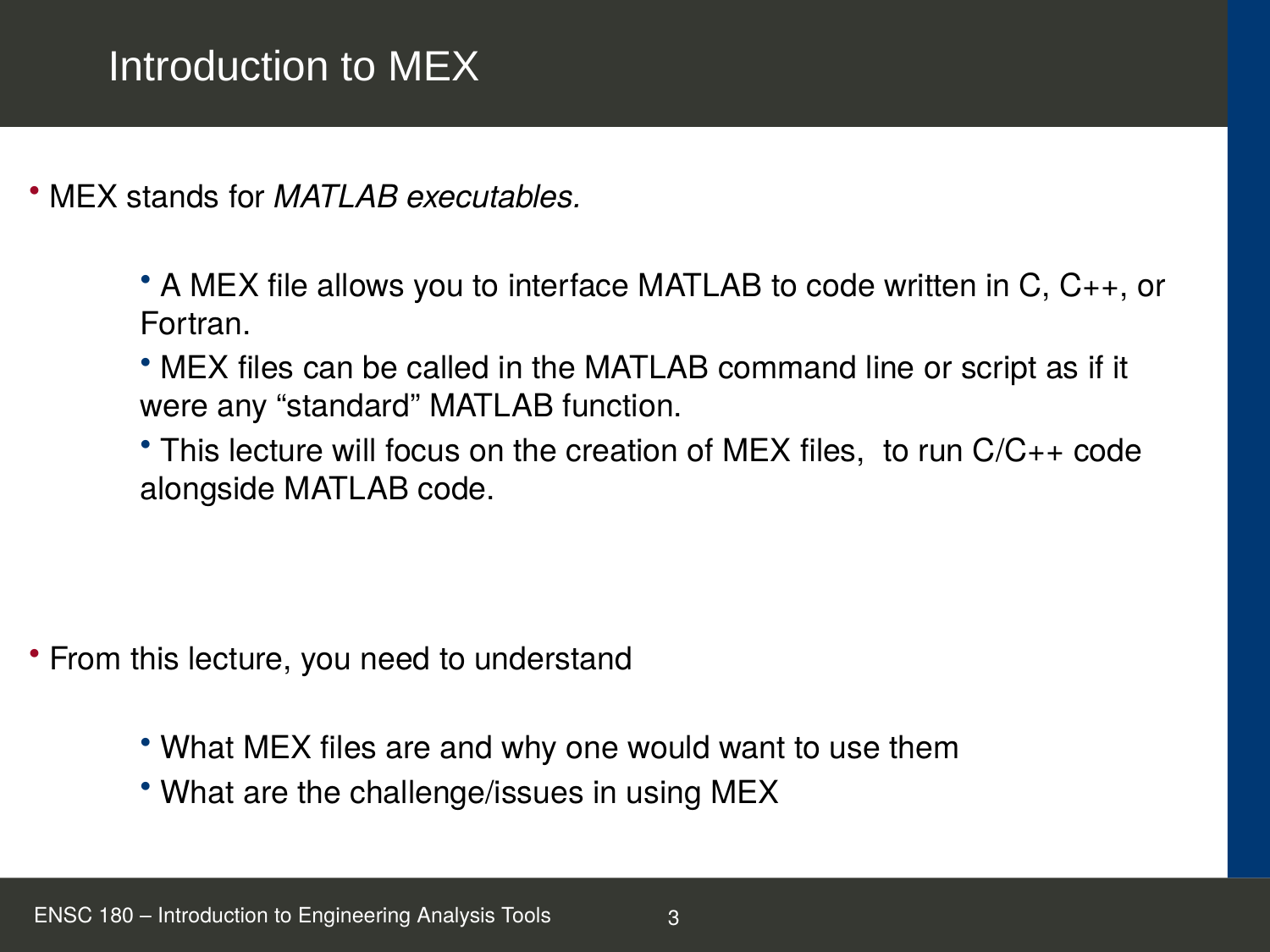

# Introduction to MEX
 MEX stands for MATLAB executables.

 A MEX file allows you to interface MATLAB to code written in C, C++, or Fortran.
 MEX files can be called in the MATLAB command line or script as if it were any “standard” MATLAB function.
 This lecture will focus on the creation of MEX files,  to run C/C++ code alongside MATLAB code.

 From this lecture, you need to understand

 What MEX files are and why one would want to use them
 What are the challenge/issues in using MEX

ENSC 180 – Introduction to Engineering Analysis Tools